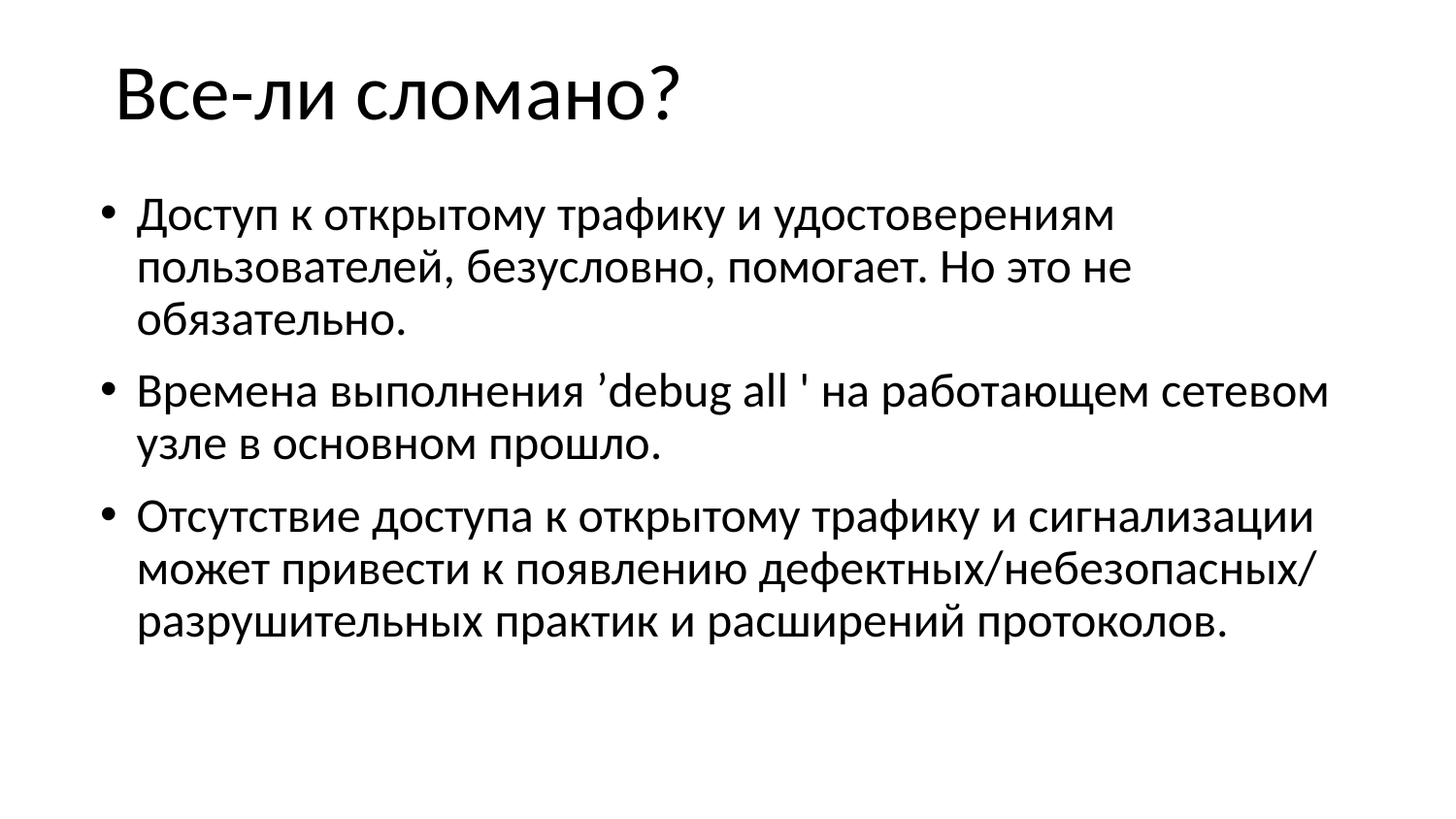

# Все-ли сломано?
Доступ к открытому трафику и удостоверениям пользователей, безусловно, помогает. Но это не обязательно.
Времена выполнения ’debug all ' на работающем сетевом узле в основном прошло.
Отсутствие доступа к открытому трафику и сигнализации может привести к появлению дефектных/небезопасных/ разрушительных практик и расширений протоколов.